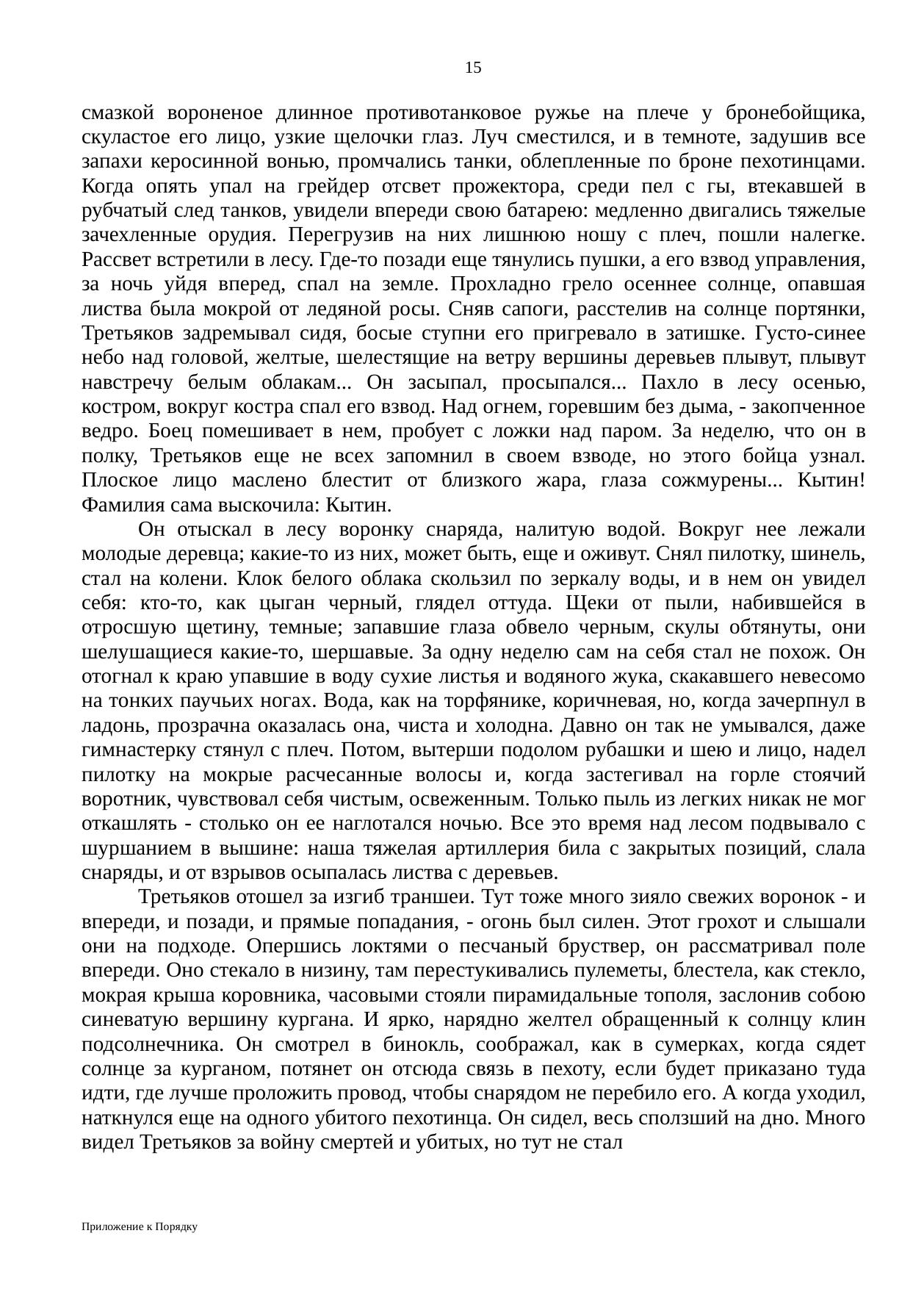

15
смазкой вороненое длинное противотанковое ружье на плече у бронебойщика, скуластое его лицо, узкие щелочки глаз. Луч сместился, и в темноте, задушив все запахи керосинной вонью, промчались танки, облепленные по броне пехотинцами. Когда опять упал на грейдер отсвет прожектора, среди пел с гы, втекавшей в рубчатый след танков, увидели впереди свою батарею: медленно двигались тяжелые зачехленные орудия. Перегрузив на них лишнюю ношу с плеч, пошли налегке. Рассвет встретили в лесу. Где-то позади еще тянулись пушки, а его взвод управления, за ночь уйдя вперед, спал на земле. Прохладно грело осеннее солнце, опавшая листва была мокрой от ледяной росы. Сняв сапоги, расстелив на солнце портянки, Третьяков задремывал сидя, босые ступни его пригревало в затишке. Густо-синее небо над головой, желтые, шелестящие на ветру вершины деревьев плывут, плывут навстречу белым облакам... Он засыпал, просыпался... Пахло в лесу осенью, костром, вокруг костра спал его взвод. Над огнем, горевшим без дыма, - закопченное ведро. Боец помешивает в нем, пробует с ложки над паром. За неделю, что он в полку, Третьяков еще не всех запомнил в своем взводе, но этого бойца узнал. Плоское лицо маслено блестит от близкого жара, глаза сожмурены... Кытин! Фамилия сама выскочила: Кытин.
Он отыскал в лесу воронку снаряда, налитую водой. Вокруг нее лежали молодые деревца; какие-то из них, может быть, еще и оживут. Снял пилотку, шинель, стал на колени. Клок белого облака скользил по зеркалу воды, и в нем он увидел себя: кто-то, как цыган черный, глядел оттуда. Щеки от пыли, набившейся в отросшую щетину, темные; запавшие глаза обвело черным, скулы обтянуты, они шелушащиеся какие-то, шершавые. За одну неделю сам на себя стал не похож. Он отогнал к краю упавшие в воду сухие листья и водяного жука, скакавшего невесомо на тонких паучьих ногах. Вода, как на торфянике, коричневая, но, когда зачерпнул в ладонь, прозрачна оказалась она, чиста и холодна. Давно он так не умывался, даже гимнастерку стянул с плеч. Потом, вытерши подолом рубашки и шею и лицо, надел пилотку на мокрые расчесанные волосы и, когда застегивал на горле стоячий воротник, чувствовал себя чистым, освеженным. Только пыль из легких никак не мог откашлять - столько он ее наглотался ночью. Все это время над лесом подвывало с шуршанием в вышине: наша тяжелая артиллерия била с закрытых позиций, слала снаряды, и от взрывов осыпалась листва с деревьев.
Третьяков отошел за изгиб траншеи. Тут тоже много зияло свежих воронок - и впереди, и позади, и прямые попадания, - огонь был силен. Этот грохот и слышали они на подходе. Опершись локтями о песчаный бруствер, он рассматривал поле впереди. Оно стекало в низину, там перестукивались пулеметы, блестела, как стекло, мокрая крыша коровника, часовыми стояли пирамидальные тополя, заслонив собою синеватую вершину кургана. И ярко, нарядно желтел обращенный к солнцу клин подсолнечника. Он смотрел в бинокль, соображал, как в сумерках, когда сядет солнце за курганом, потянет он отсюда связь в пехоту, если будет приказано туда идти, где лучше проложить провод, чтобы снарядом не перебило его. А когда уходил, наткнулся еще на одного убитого пехотинца. Он сидел, весь сползший на дно. Много видел Третьяков за войну смертей и убитых, но тут не стал
Приложение к Порядку